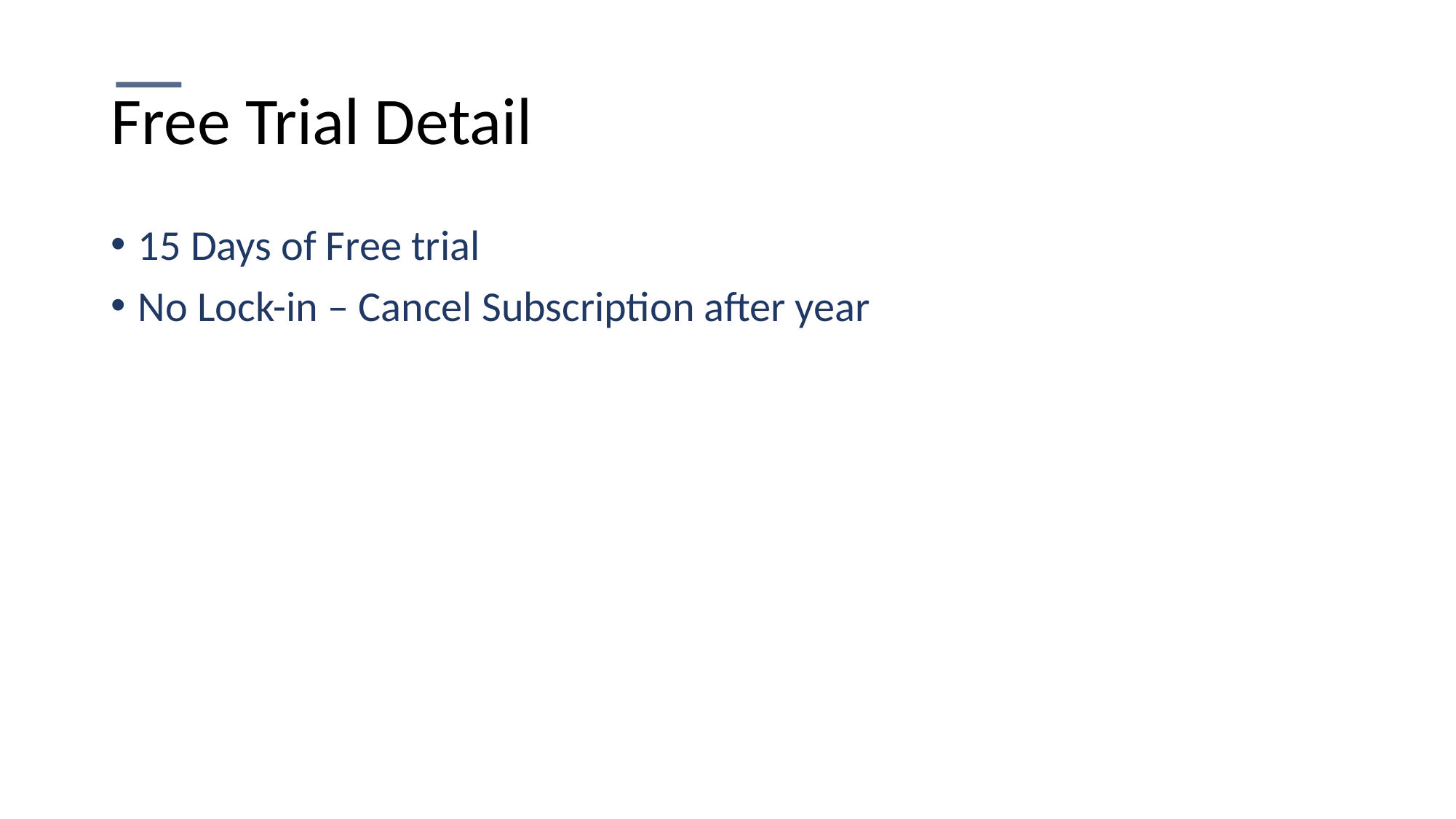

# Free Trial Detail

15 Days of Free trial
No Lock-in – Cancel Subscription after year